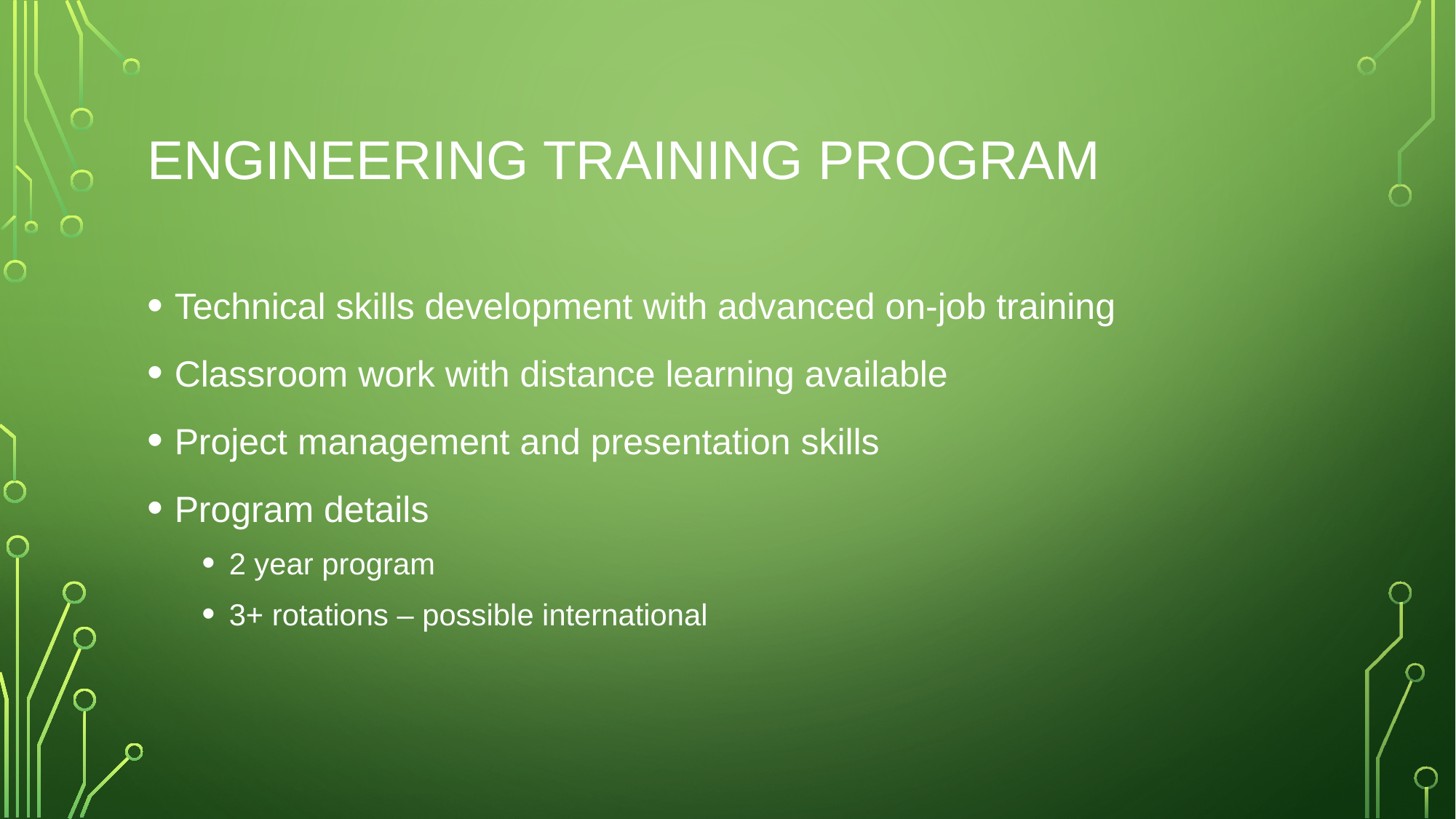

# Engineering Training Program
Technical skills development with advanced on-job training
Classroom work with distance learning available
Project management and presentation skills
Program details
2 year program
3+ rotations – possible international